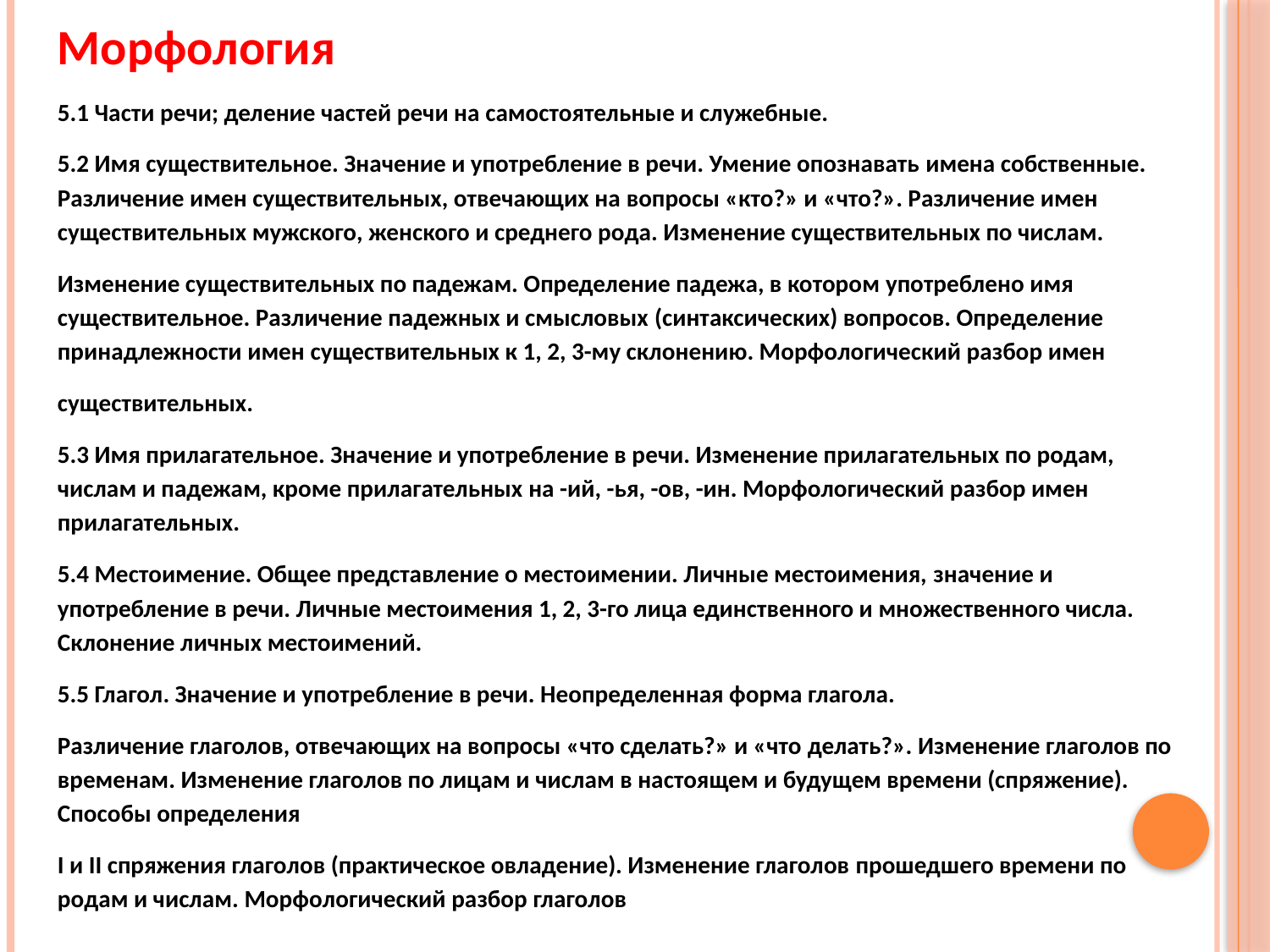

Морфология
5.1 Части речи; деление частей речи на самостоятельные и служебные.
5.2 Имя существительное. Значение и употребление в речи. Умение опознавать имена собственные. Различение имен существительных, отвечающих на вопросы «кто?» и «что?». Различение имен существительных мужского, женского и среднего рода. Изменение существительных по числам.
Изменение существительных по падежам. Определение падежа, в котором употреблено имя существительное. Различение падежных и смысловых (синтаксических) вопросов. Определение принадлежности имен существительных к 1, 2, 3-му склонению. Морфологический разбор имен
существительных.
5.3 Имя прилагательное. Значение и употребление в речи. Изменение прилагательных по родам, числам и падежам, кроме прилагательных на -ий, -ья, -ов, -ин. Морфологический разбор имен прилагательных.
5.4 Местоимение. Общее представление о местоимении. Личные местоимения, значение и употребление в речи. Личные местоимения 1, 2, 3-го лица единственного и множественного числа. Склонение личных местоимений.
5.5 Глагол. Значение и употребление в речи. Неопределенная форма глагола.
Различение глаголов, отвечающих на вопросы «что сделать?» и «что делать?». Изменение глаголов по временам. Изменение глаголов по лицам и числам в настоящем и будущем времени (спряжение). Способы определения
I и II спряжения глаголов (практическое овладение). Изменение глаголов прошедшего времени по родам и числам. Морфологический разбор глаголов